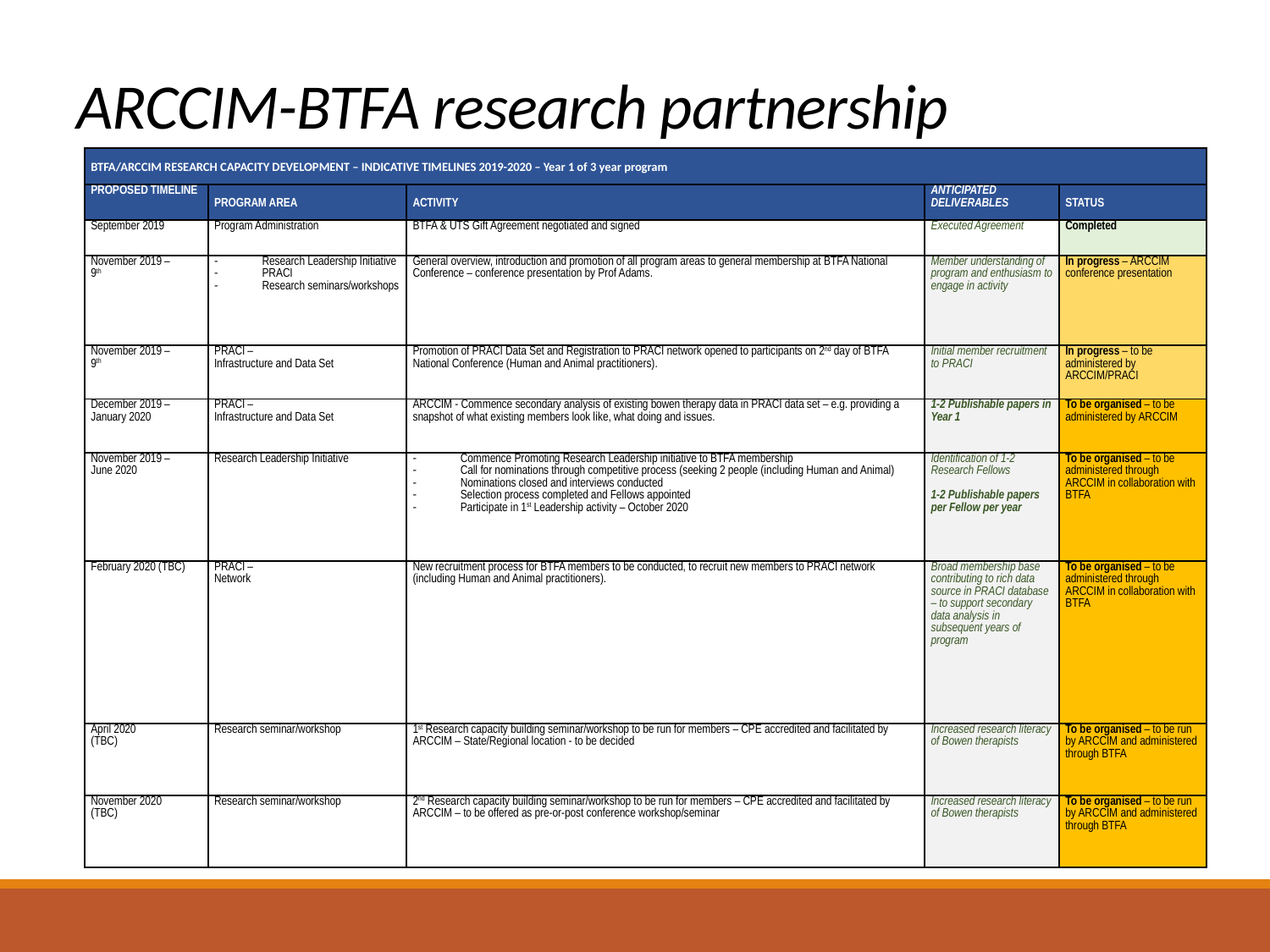

# ARCCIM-BTFA research partnership
| BTFA/ARCCIM RESEARCH CAPACITY DEVELOPMENT – INDICATIVE TIMELINES 2019-2020 – Year 1 of 3 year program |  |  |  |  |
| --- | --- | --- | --- | --- |
| PROPOSED TIMELINE | PROGRAM AREA | ACTIVITY | ANTICIPATED DELIVERABLES | STATUS |
| September 2019 | Program Administration | BTFA & UTS Gift Agreement negotiated and signed | Executed Agreement | Completed |
| November 2019 – 9th | Research Leadership Initiative PRACI Research seminars/workshops | General overview, introduction and promotion of all program areas to general membership at BTFA National Conference – conference presentation by Prof Adams. | Member understanding of program and enthusiasm to engage in activity | In progress – ARCCIM conference presentation |
| November 2019 – 9th | PRACI – Infrastructure and Data Set | Promotion of PRACI Data Set and Registration to PRACI network opened to participants on 2nd day of BTFA National Conference (Human and Animal practitioners). | Initial member recruitment to PRACI | In progress – to be administered by ARCCIM/PRACI |
| December 2019 – January 2020 | PRACI – Infrastructure and Data Set | ARCCIM - Commence secondary analysis of existing bowen therapy data in PRACI data set – e.g. providing a snapshot of what existing members look like, what doing and issues. | 1-2 Publishable papers in Year 1 | To be organised – to be administered by ARCCIM |
| November 2019 – June 2020 | Research Leadership Initiative | Commence Promoting Research Leadership initiative to BTFA membership Call for nominations through competitive process (seeking 2 people (including Human and Animal) Nominations closed and interviews conducted Selection process completed and Fellows appointed Participate in 1st Leadership activity – October 2020 | Identification of 1-2 Research Fellows   1-2 Publishable papers per Fellow per year | To be organised – to be administered through ARCCIM in collaboration with BTFA |
| February 2020 (TBC) | PRACI – Network | New recruitment process for BTFA members to be conducted, to recruit new members to PRACI network (including Human and Animal practitioners). | Broad membership base contributing to rich data source in PRACI database – to support secondary data analysis in subsequent years of program | To be organised – to be administered through ARCCIM in collaboration with BTFA |
| April 2020 (TBC) | Research seminar/workshop | 1st Research capacity building seminar/workshop to be run for members – CPE accredited and facilitated by ARCCIM – State/Regional location - to be decided | Increased research literacy of Bowen therapists | To be organised – to be run by ARCCIM and administered through BTFA |
| November 2020 (TBC) | Research seminar/workshop | 2nd Research capacity building seminar/workshop to be run for members – CPE accredited and facilitated by ARCCIM – to be offered as pre-or-post conference workshop/seminar | Increased research literacy of Bowen therapists | To be organised – to be run by ARCCIM and administered through BTFA |